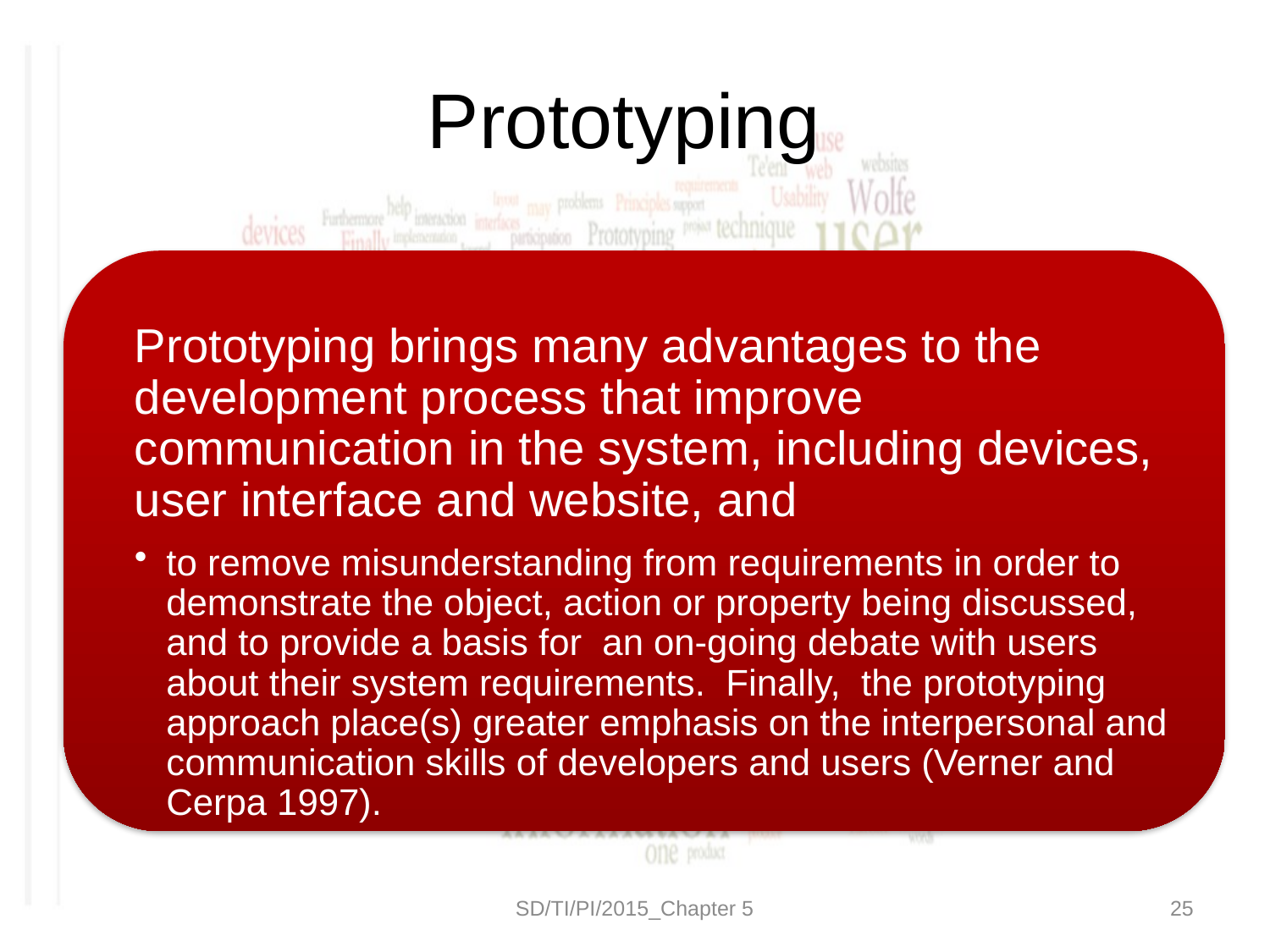

# Prototyping
Prototyping brings many advantages to the development process that improve communication in the system, including devices, user interface and website, and
to remove misunderstanding from requirements in order to demonstrate the object, action or property being discussed, and to provide a basis for  an on-going debate with users about their system requirements.  Finally,  the prototyping approach place(s) greater emphasis on the interpersonal and communication skills of developers and users (Verner and Cerpa 1997).
SD/TI/PI/2015_Chapter 5
25